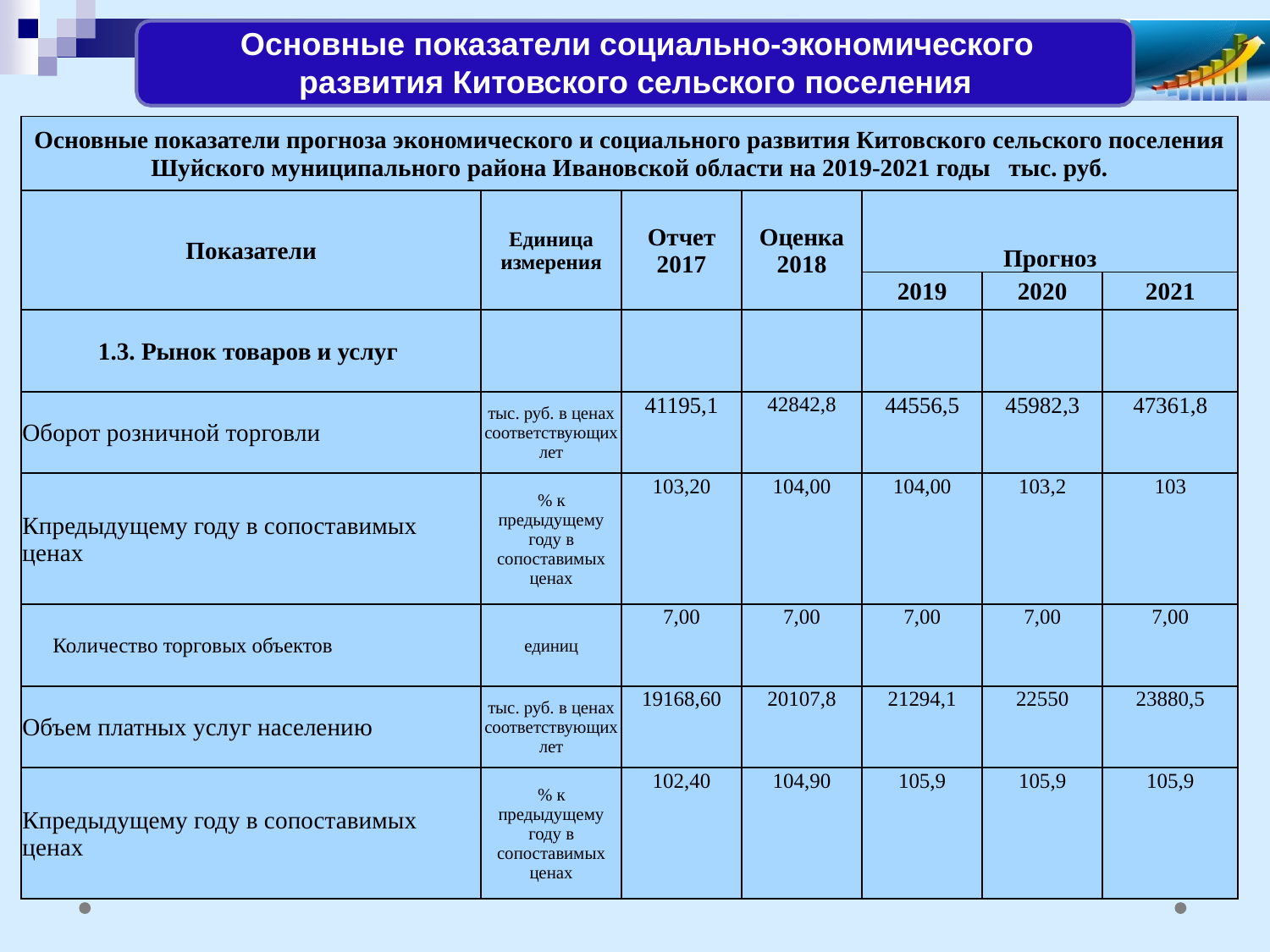

Основные показатели социально-экономического  развития Китовского сельского поселения

| Основные показатели прогноза экономического и социального развития Китовского сельского поселения Шуйского муниципального района Ивановской области на 2019-2021 годы тыс. руб. |  |  |  |  |  |  |
| --- | --- | --- | --- | --- | --- | --- |
| Показатели | Единица измерения | Отчет 2017 | Оценка 2018 | Прогноз |  |  |
|  |  |  |  | 2019 | 2020 | 2021 |
| 1.3. Рынок товаров и услуг |  |  |  |  |  |  |
| Оборот розничной торговли | тыс. руб. в ценах соответствующих лет | 41195,1 | 42842,8 | 44556,5 | 45982,3 | 47361,8 |
| Кпредыдущему году в сопоставимых ценах | % к предыдущему году в сопоставимых ценах | 103,20 | 104,00 | 104,00 | 103,2 | 103 |
| Количество торговых объектов | единиц | 7,00 | 7,00 | 7,00 | 7,00 | 7,00 |
| Объем платных услуг населению | тыс. руб. в ценах соответствующих лет | 19168,60 | 20107,8 | 21294,1 | 22550 | 23880,5 |
| Кпредыдущему году в сопоставимых ценах | % к предыдущему году в сопоставимых ценах | 102,40 | 104,90 | 105,9 | 105,9 | 105,9 |